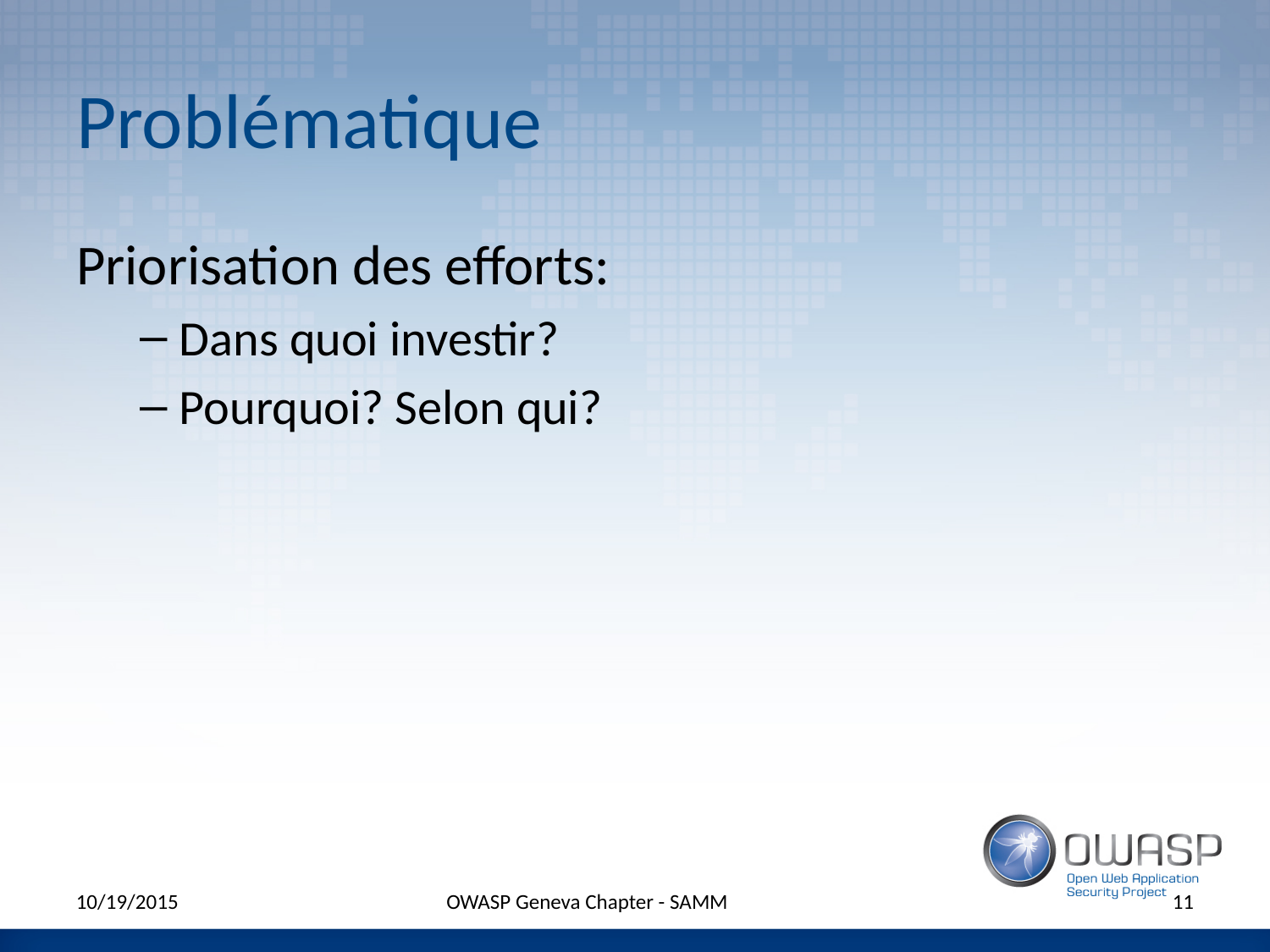

# Problématique
Priorisation des efforts:
Dans quoi investir?
Pourquoi? Selon qui?

10/19/2015
OWASP Geneva Chapter - SAMM
11